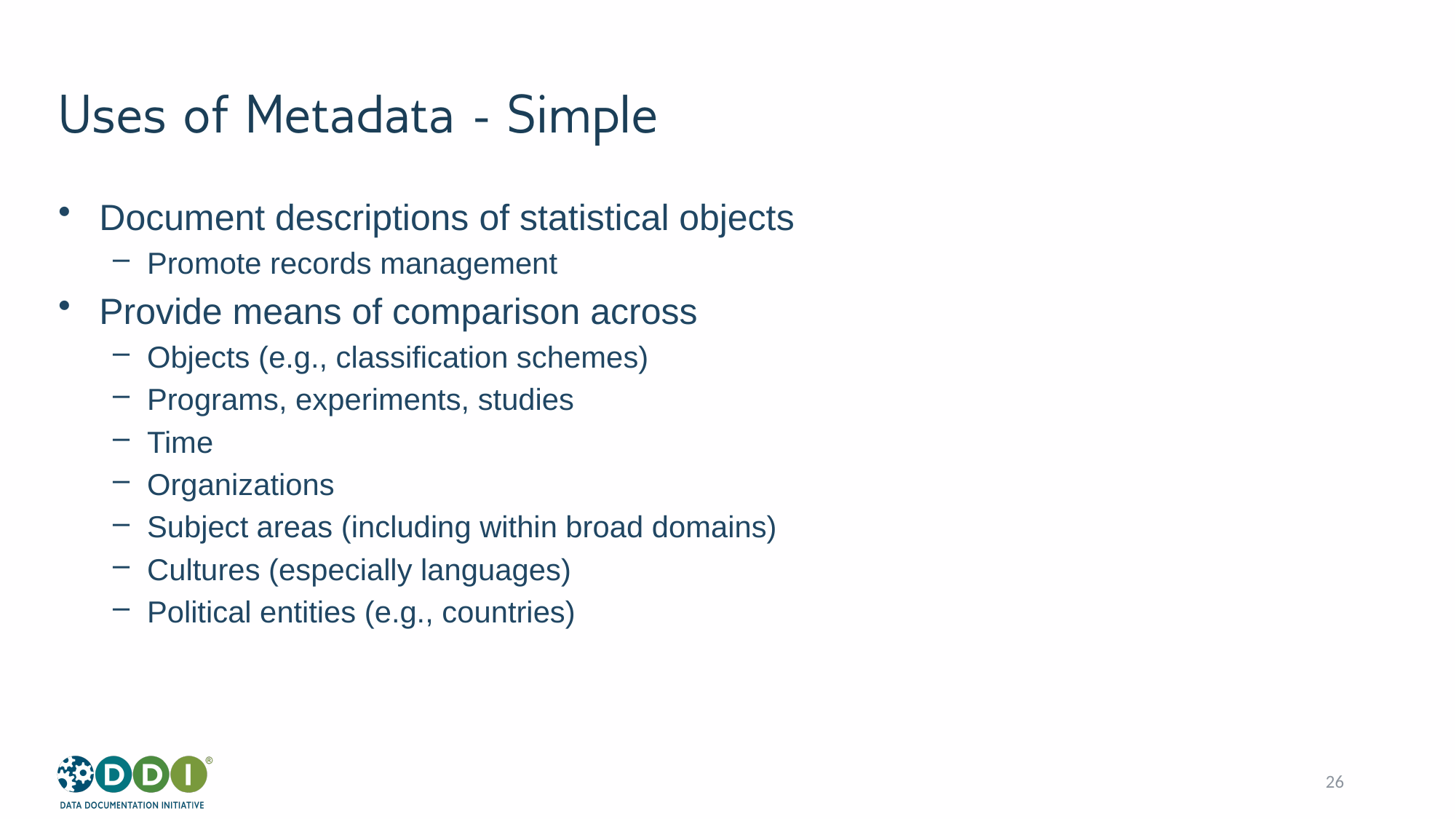

# Uses of Metadata - Simple
Document descriptions of statistical objects
Promote records management
Provide means of comparison across
Objects (e.g., classification schemes)
Programs, experiments, studies
Time
Organizations
Subject areas (including within broad domains)
Cultures (especially languages)
Political entities (e.g., countries)
26